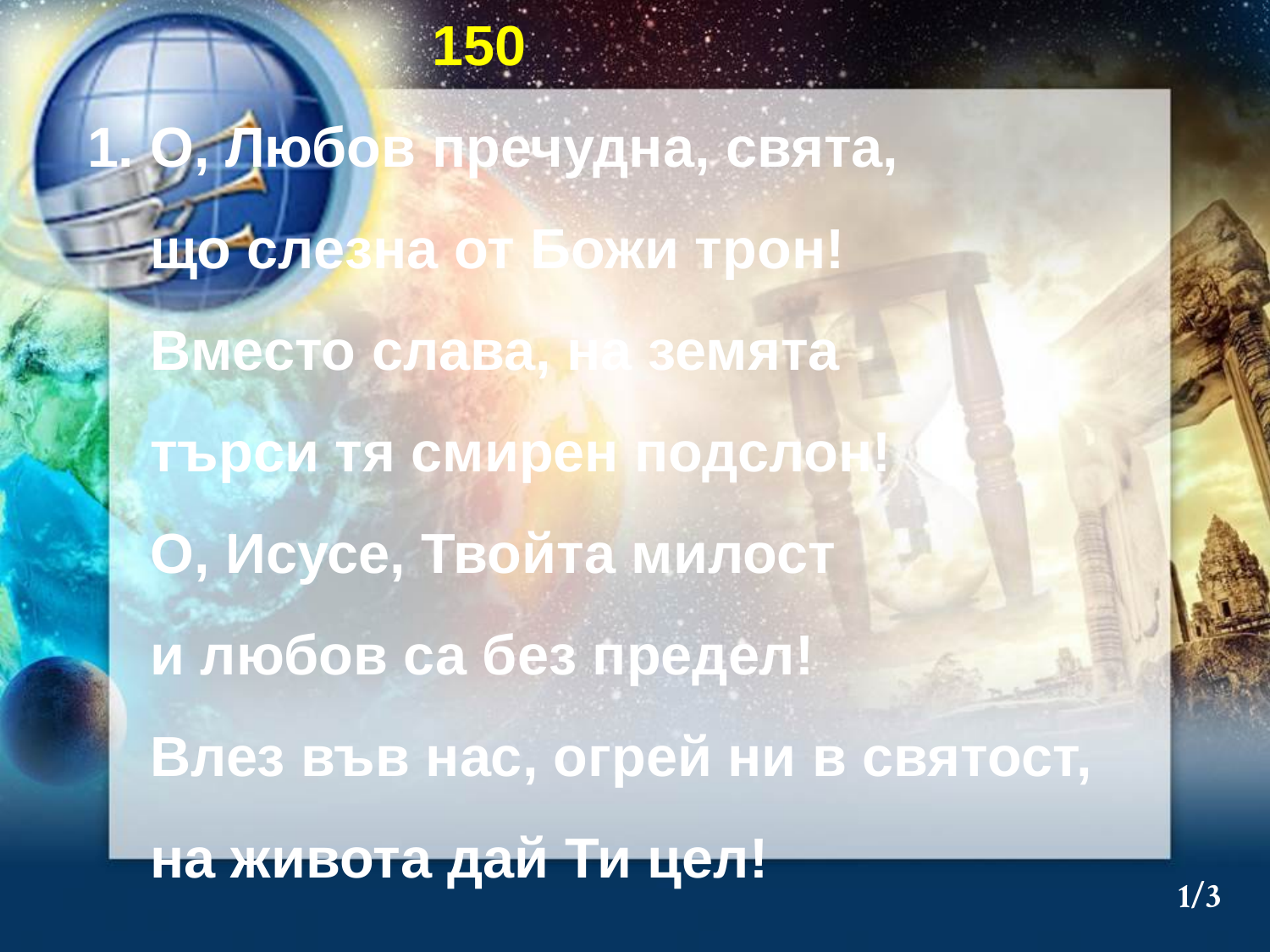

150
1. О, Любов пречудна, свята,
    що слезна от Божи трон!
    Вместо слава, на земята
    търси тя смирен подслон!
    О, Исусе, Твойта милост
    и любов са без предел!
    Влез във нас, огрей ни в святост,
    на живота дай Ти цел!
1/3